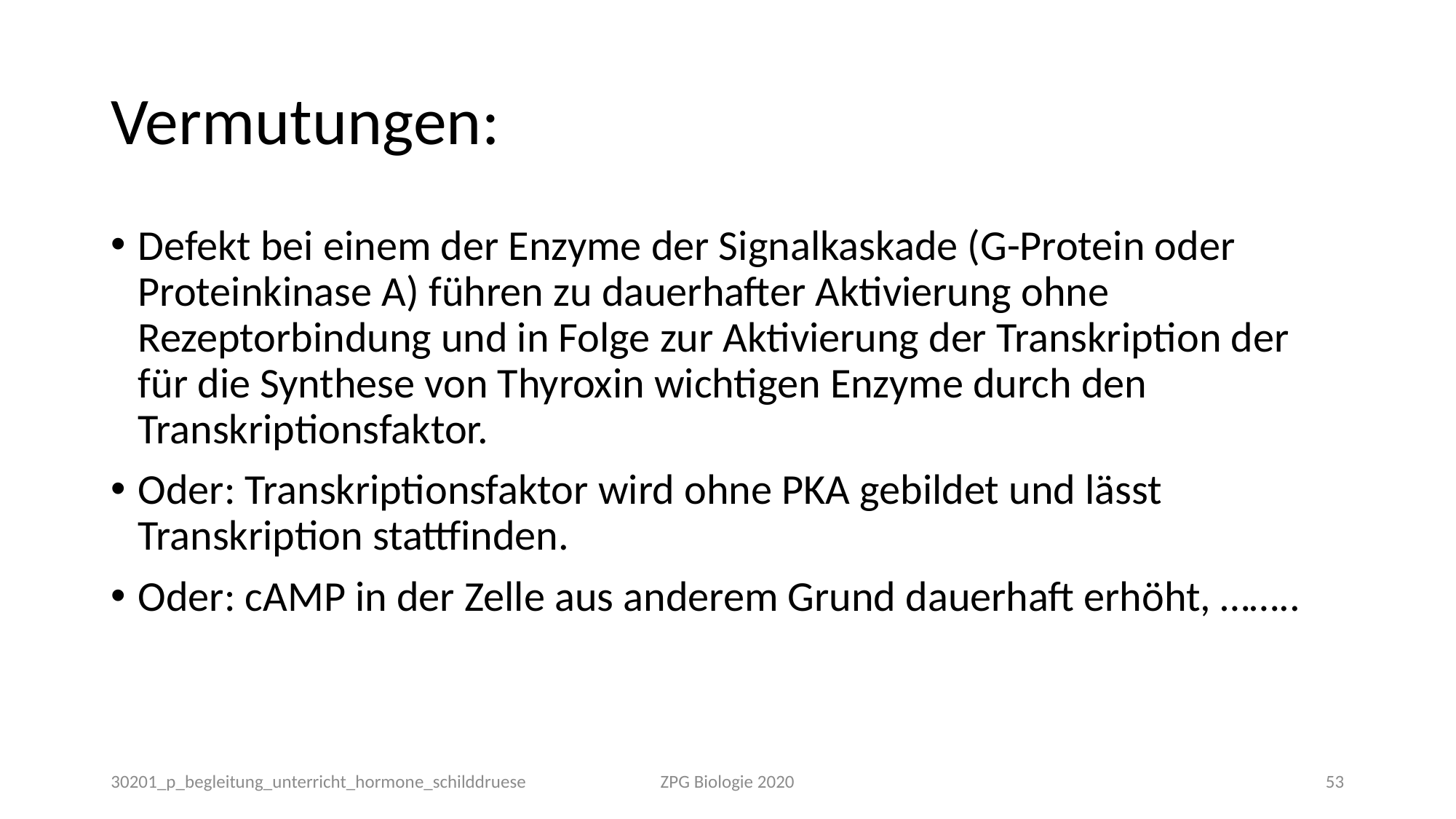

# Vermutungen:
Defekt bei einem der Enzyme der Signalkaskade (G-Protein oder Proteinkinase A) führen zu dauerhafter Aktivierung ohne Rezeptorbindung und in Folge zur Aktivierung der Transkription der für die Synthese von Thyroxin wichtigen Enzyme durch den Transkriptionsfaktor.
Oder: Transkriptionsfaktor wird ohne PKA gebildet und lässt Transkription stattfinden.
Oder: cAMP in der Zelle aus anderem Grund dauerhaft erhöht, ……..

30201_p_begleitung_unterricht_hormone_schilddruese
ZPG Biologie 2020
53